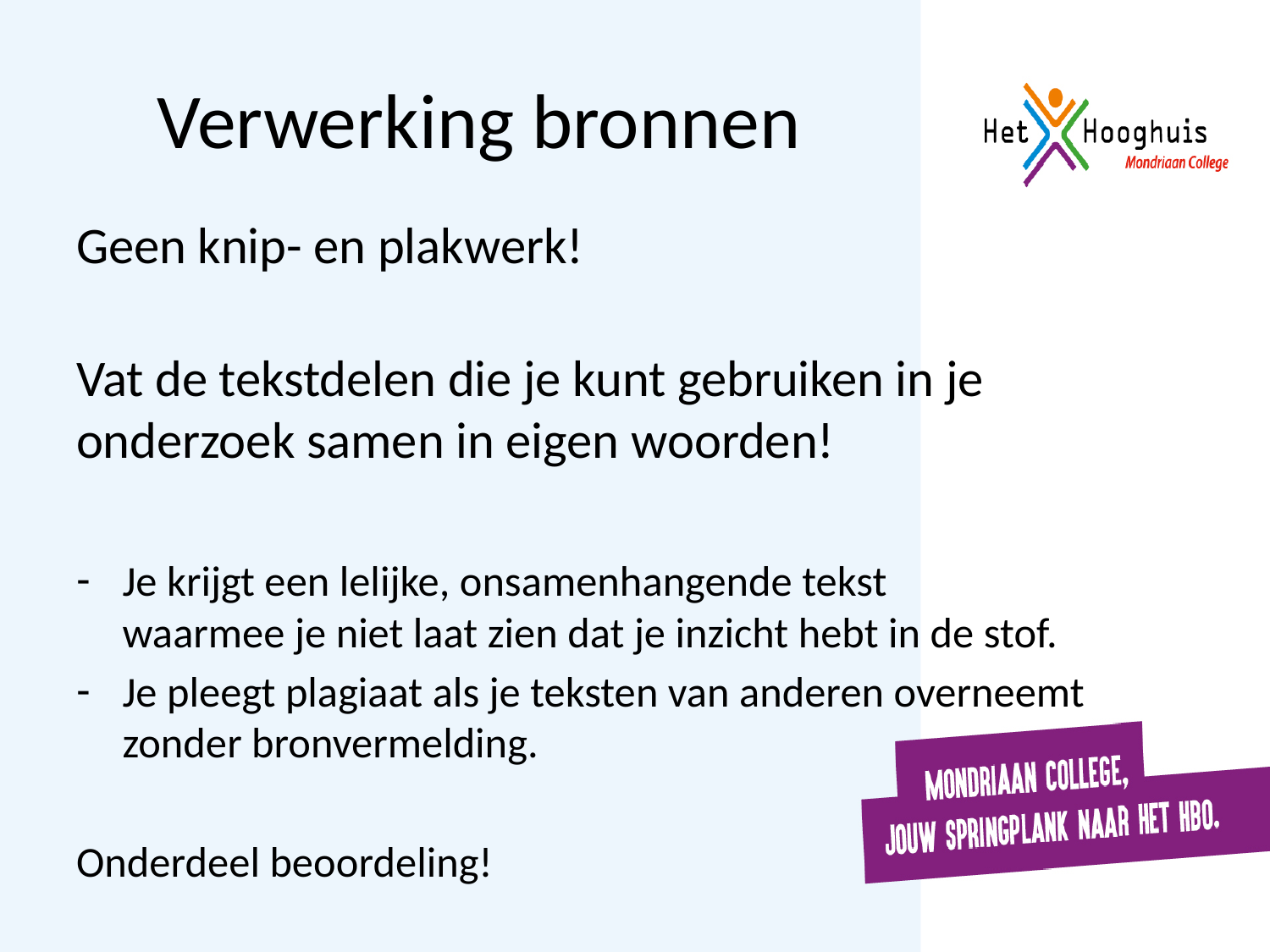

# Verwerking bronnen
Geen knip- en plakwerk!
Vat de tekstdelen die je kunt gebruiken in je onderzoek samen in eigen woorden!

Je krijgt een lelijke, onsamenhangende tekst
waarmee je niet laat zien dat je inzicht hebt in de stof.
Je pleegt plagiaat als je teksten van anderen overneemt zonder bronvermelding.

Onderdeel beoordeling!